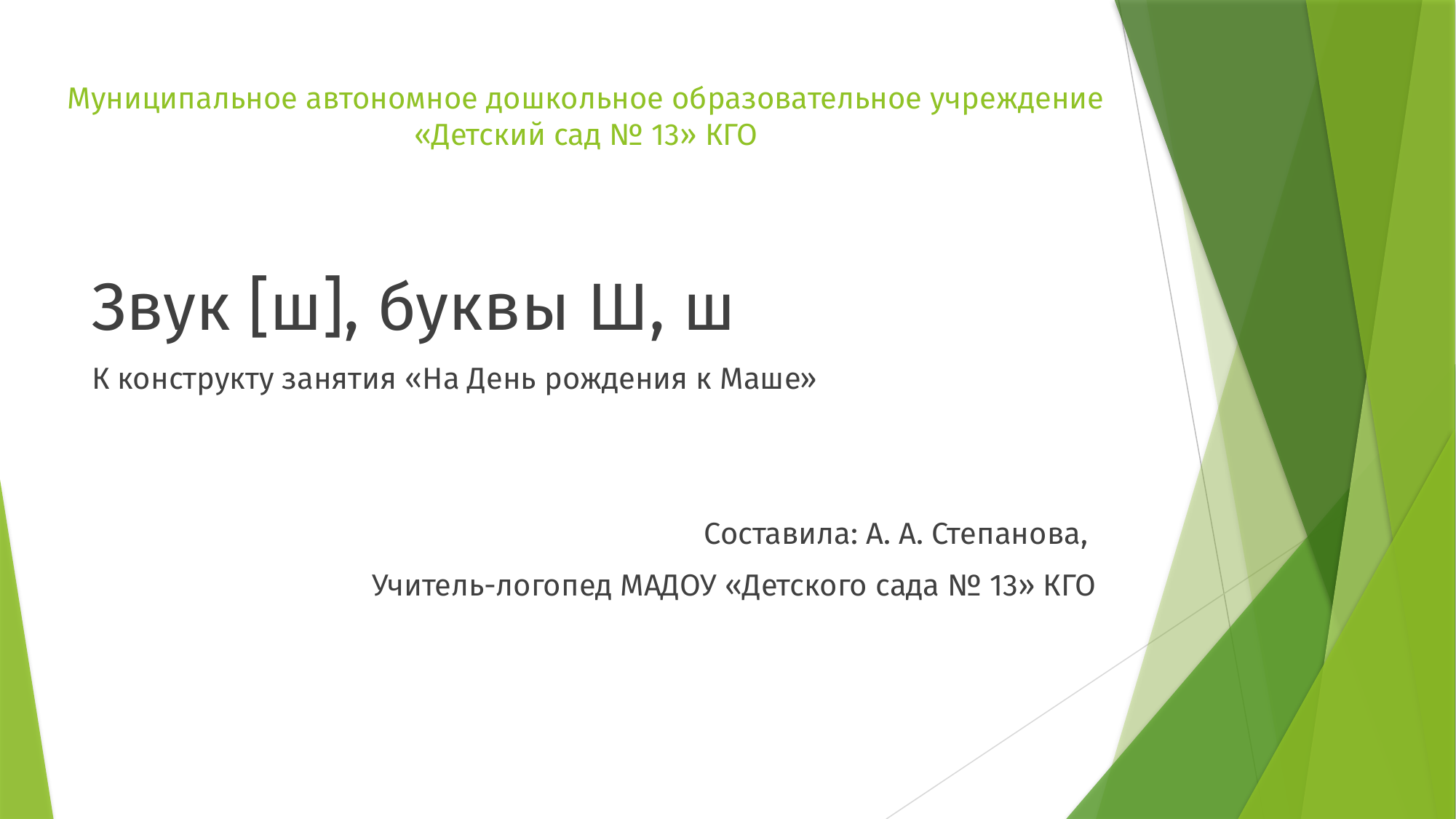

# Муниципальное автономное дошкольное образовательное учреждение «Детский сад № 13» КГО
Звук [ш], буквы Ш, ш
К конструкту занятия «На День рождения к Маше»

Составила: А. А. Степанова,
Учитель-логопед МАДОУ «Детского сада № 13» КГО